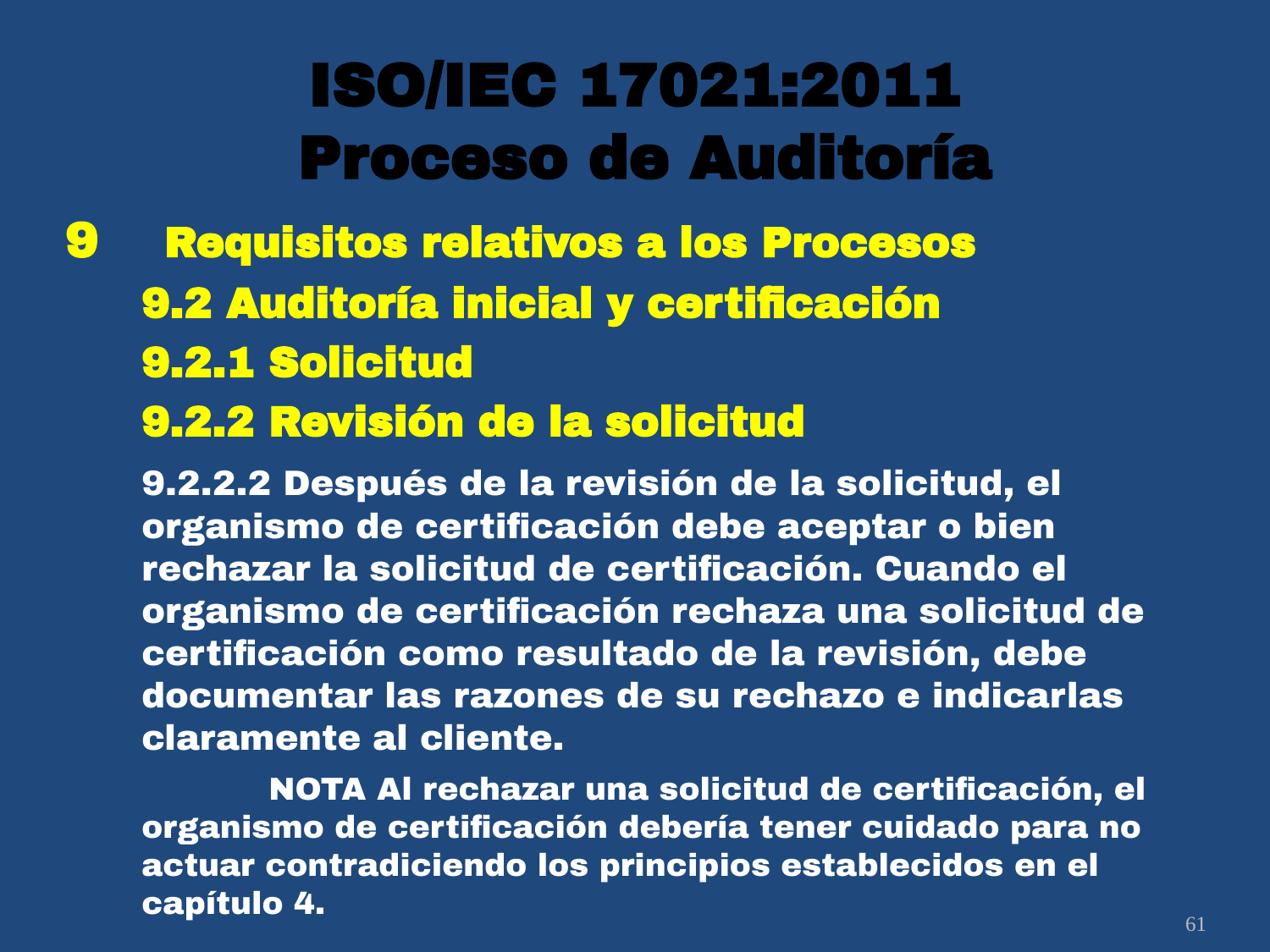

# ISO/IEC 17021:2011 Proceso de Auditoría
9	 Requisitos relativos a los Procesos
	9.2 Auditoría inicial y certificación
	9.2.1 Solicitud
	9.2.2 Revisión de la solicitud
	9.2.2.2 Después de la revisión de la solicitud, el organismo de certificación debe aceptar o bien rechazar la solicitud de certificación. Cuando el organismo de certificación rechaza una solicitud de certificación como resultado de la revisión, debe documentar las razones de su rechazo e indicarlas claramente al cliente.
		NOTA Al rechazar una solicitud de certificación, el organismo de certificación debería tener cuidado para no actuar contradiciendo los principios establecidos en el capítulo 4.
61